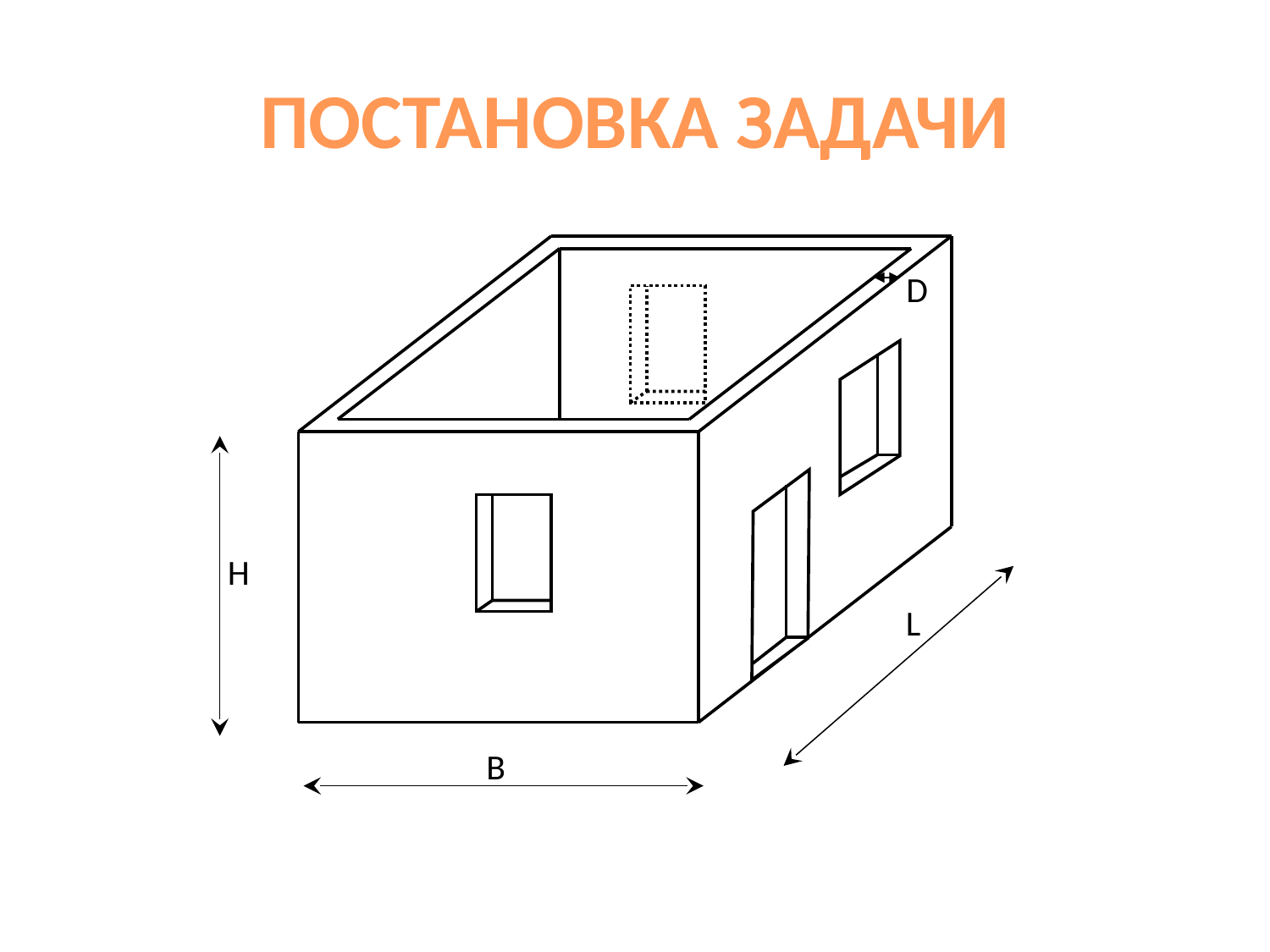

# ПОСТАНОВКА ЗАДАЧИ
D

H

L
B